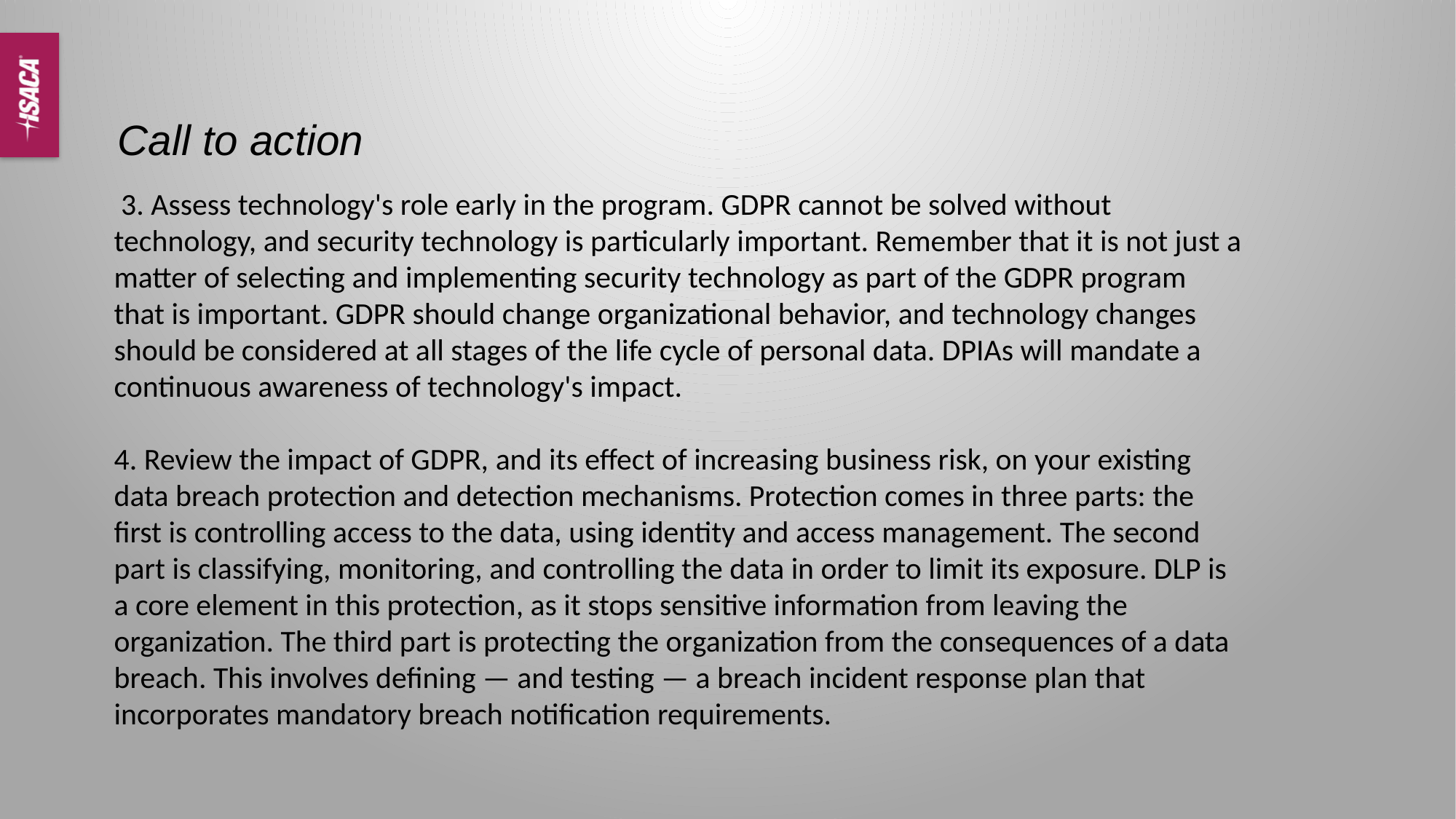

# Call to action
 3. Assess technology's role early in the program. GDPR cannot be solved without
technology, and security technology is particularly important. Remember that it is not just a
matter of selecting and implementing security technology as part of the GDPR program
that is important. GDPR should change organizational behavior, and technology changes
should be considered at all stages of the life cycle of personal data. DPIAs will mandate a
continuous awareness of technology's impact.

4. Review the impact of GDPR, and its effect of increasing business risk, on your existing
data breach protection and detection mechanisms. Protection comes in three parts: the
first is controlling access to the data, using identity and access management. The second
part is classifying, monitoring, and controlling the data in order to limit its exposure. DLP is
a core element in this protection, as it stops sensitive information from leaving the
organization. The third part is protecting the organization from the consequences of a data
breach. This involves defining — and testing — a breach incident response plan that
incorporates mandatory breach notification requirements.